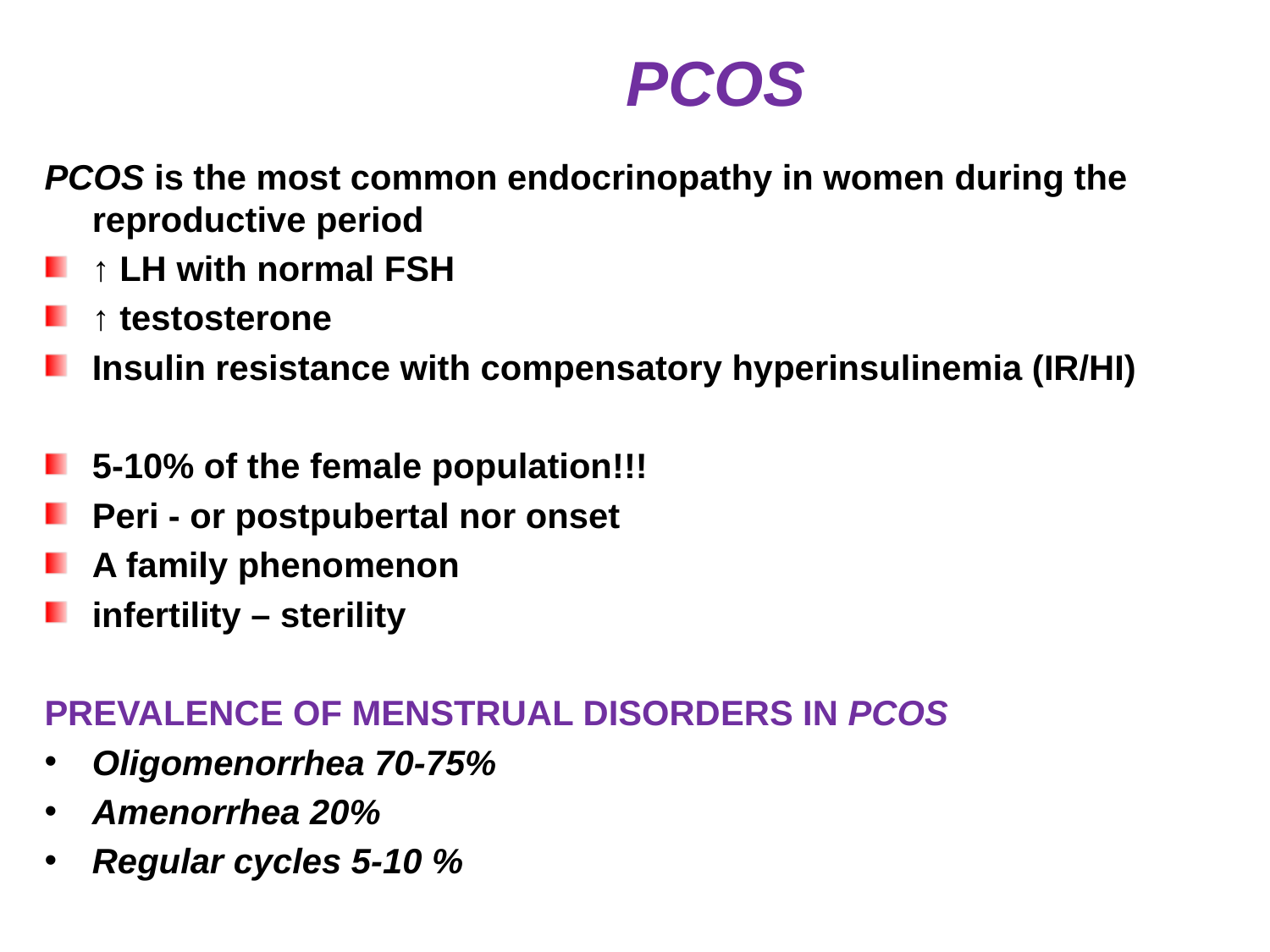

# How PCOS
PCOS is the most common endocrinopathy in women during the reproductive period
↑ LH with normal FSH
↑ testosterone
Insulin resistance with compensatory hyperinsulinemia (IR/HI)

5-10% of the female population!!!
Peri - or postpubertal nor onset
A family phenomenon
infertility – sterility

PREVALENCE OF MENSTRUAL DISORDERS IN PCOS
Oligomenorrhea 70-75%
Amenorrhea 20%
Regular cycles 5-10 %